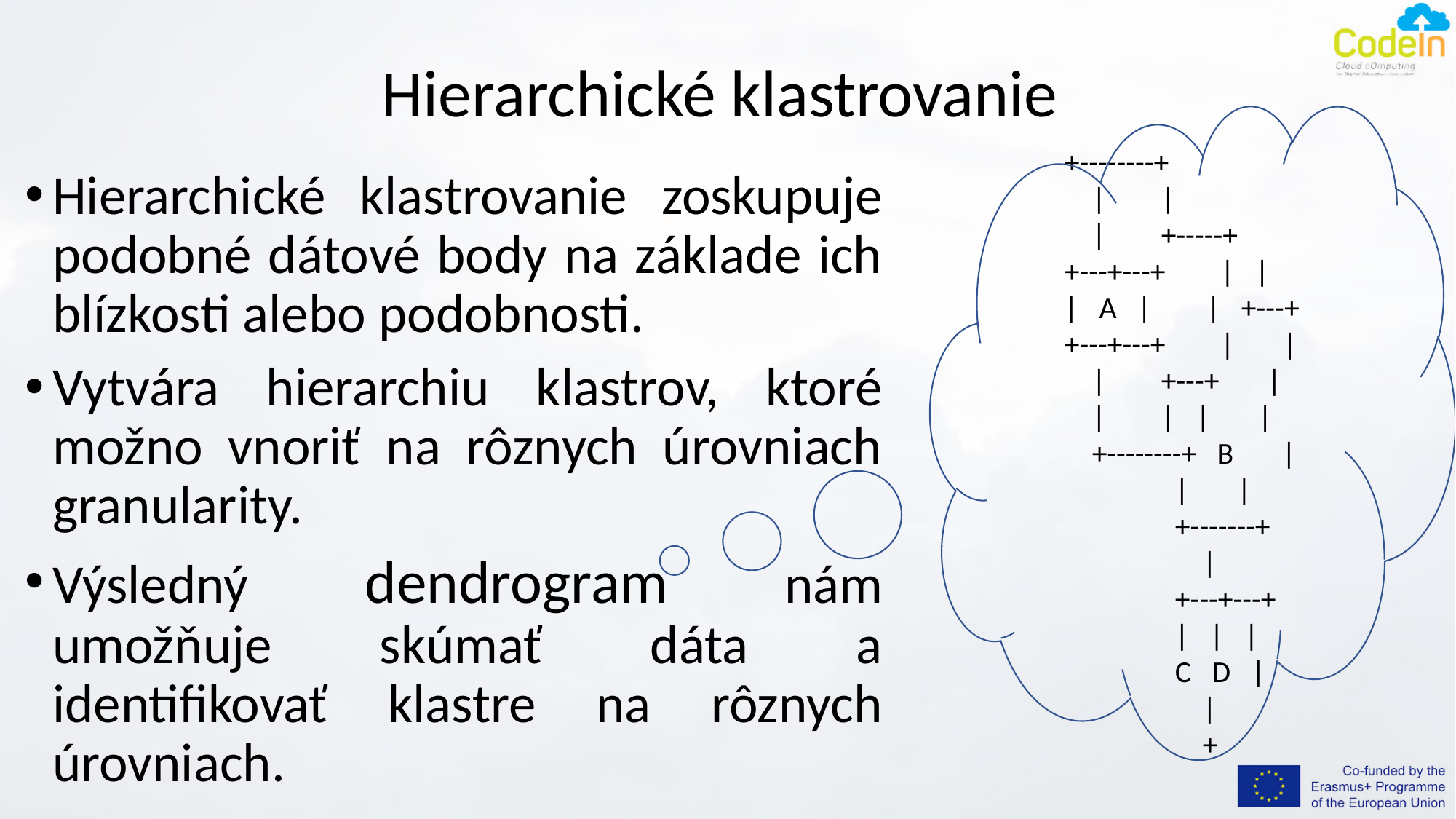

# Hierarchické klastrovanie

+--------+
    |        |
    |        +-----+
+---+---+        |   |
|   A   |        |   +---+
+---+---+        |       |
    |        +---+       |
    |        |   |       |
    +--------+   B       |
                |       |
                +-------+
                    |
                +---+---+
                |   |   |
                C   D   |
                    |
                    +
Hierarchické klastrovanie zoskupuje podobné dátové body na základe ich blízkosti alebo podobnosti.
Vytvára hierarchiu klastrov, ktoré možno vnoriť na rôznych úrovniach granularity.
Výsledný dendrogram nám umožňuje skúmať dáta a identifikovať klastre na rôznych úrovniach.